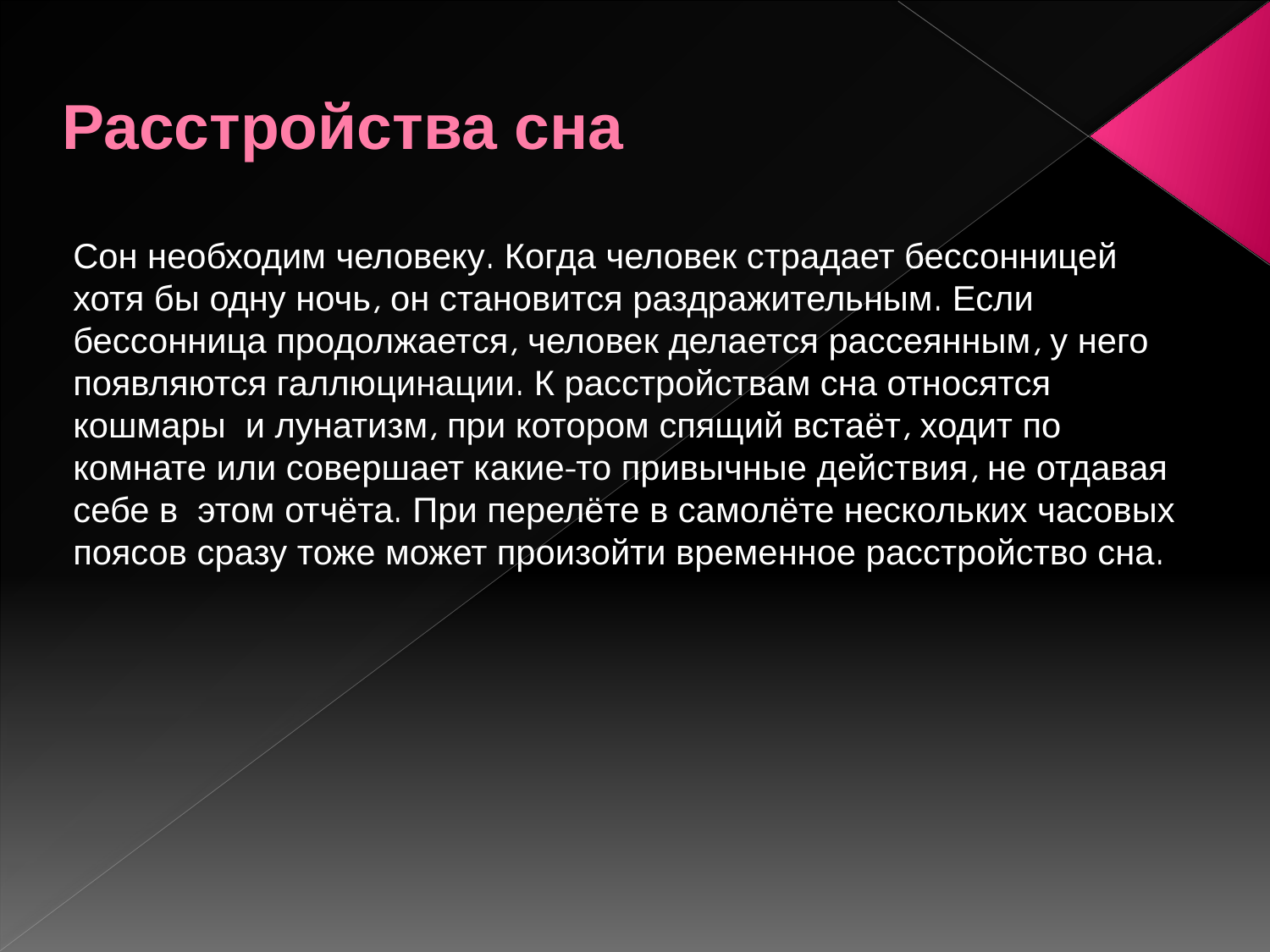

# Расстройства сна
Сон необходим человеку. Когда человек страдает бессонницей хотя бы одну ночь, он становится раздражительным. Если бессонница продолжается, человек делается рассеянным, у него появляются галлюцинации. К расстройствам сна относятся кошмары  и лунатизм, при котором спящий встаёт, ходит по комнате или совершает какие-то привычные действия, не отдавая себе в  этом отчёта. При перелёте в самолёте нескольких часовых поясов сразу тоже может произойти временное расстройство сна.